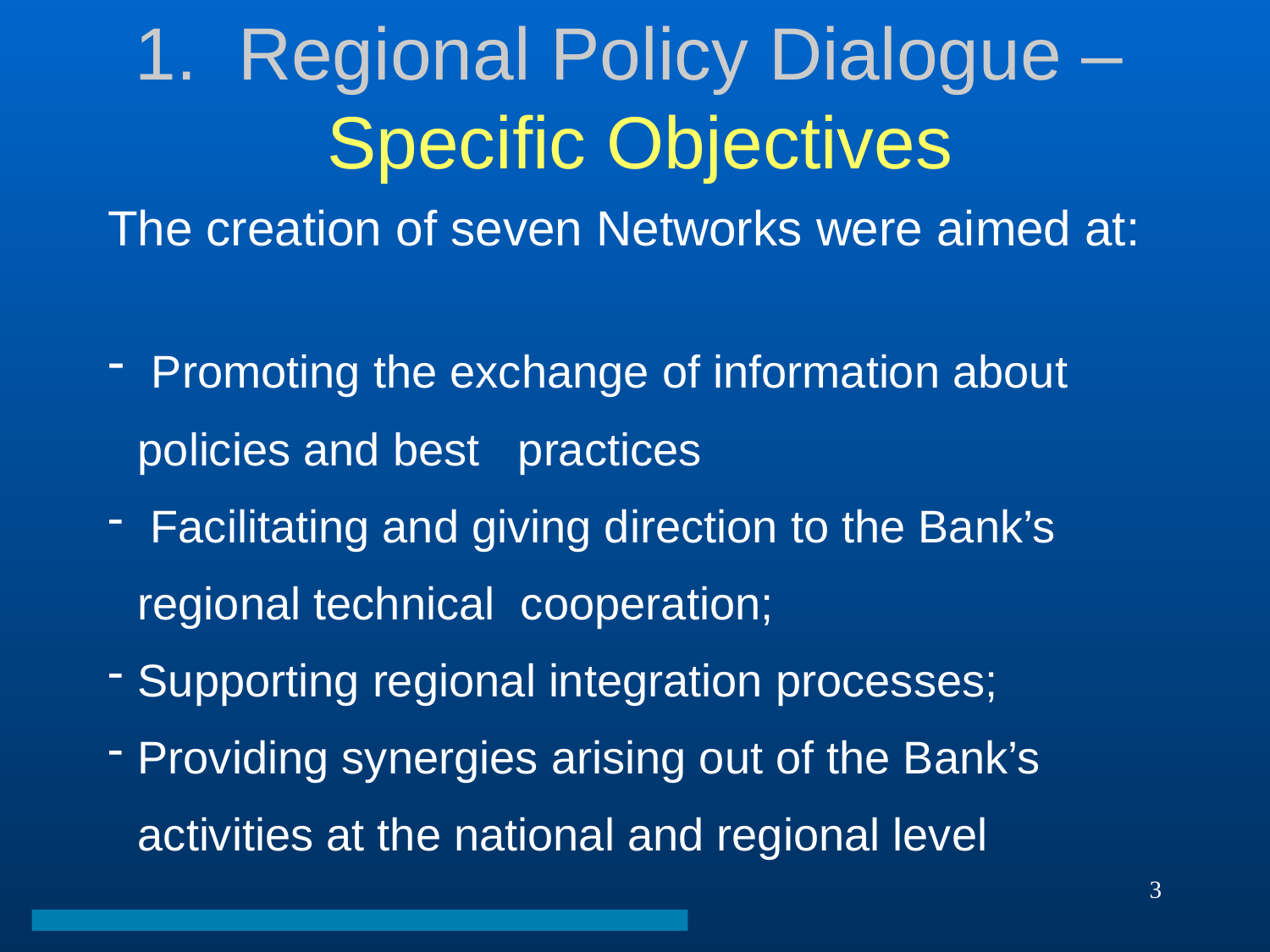

1.  Regional Policy Dialogue –
Specific Objectives

The creation of seven Networks were aimed at:

 Promoting the exchange of information about policies and best   practices
 Facilitating and giving direction to the Bank’s regional technical  cooperation;
Supporting regional integration processes;
Providing synergies arising out of the Bank’s activities at the national and regional level
3